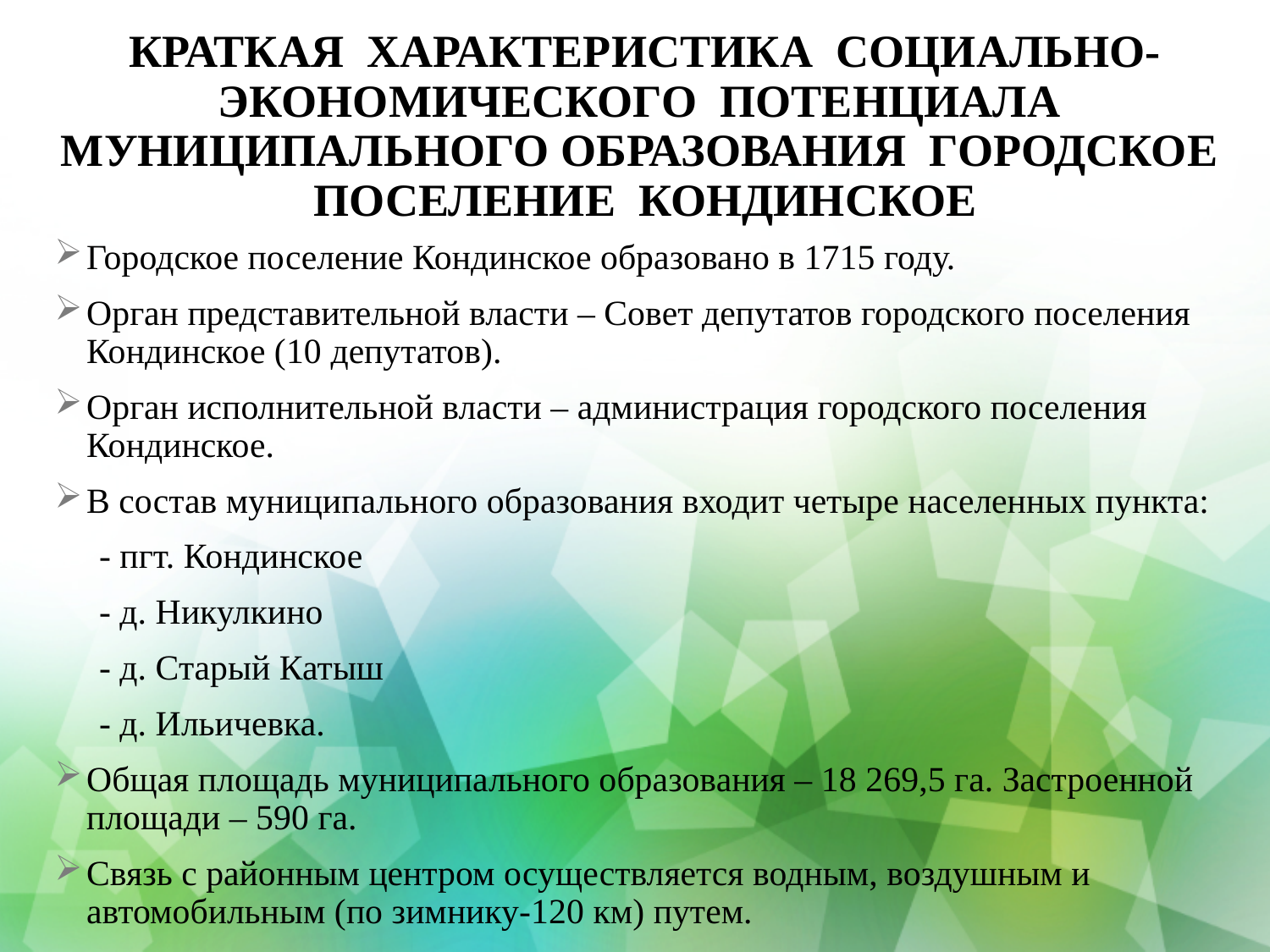

# Краткая  характеристика  социально-экономического  потенциала  муниципального образования  городское  поселение  Кондинское
Городское поселение Кондинское образовано в 1715 году.
Орган представительной власти – Совет депутатов городского поселения Кондинское (10 депутатов).
Орган исполнительной власти – администрация городского поселения Кондинское.
В состав муниципального образования входит четыре населенных пункта:
     - пгт. Кондинское
     - д. Никулкино
     - д. Старый Катыш
     - д. Ильичевка.
Общая площадь муниципального образования – 18 269,5 га. Застроенной площади – 590 га.
Связь с районным центром осуществляется водным, воздушным и автомобильным (по зимнику-120 км) путем.